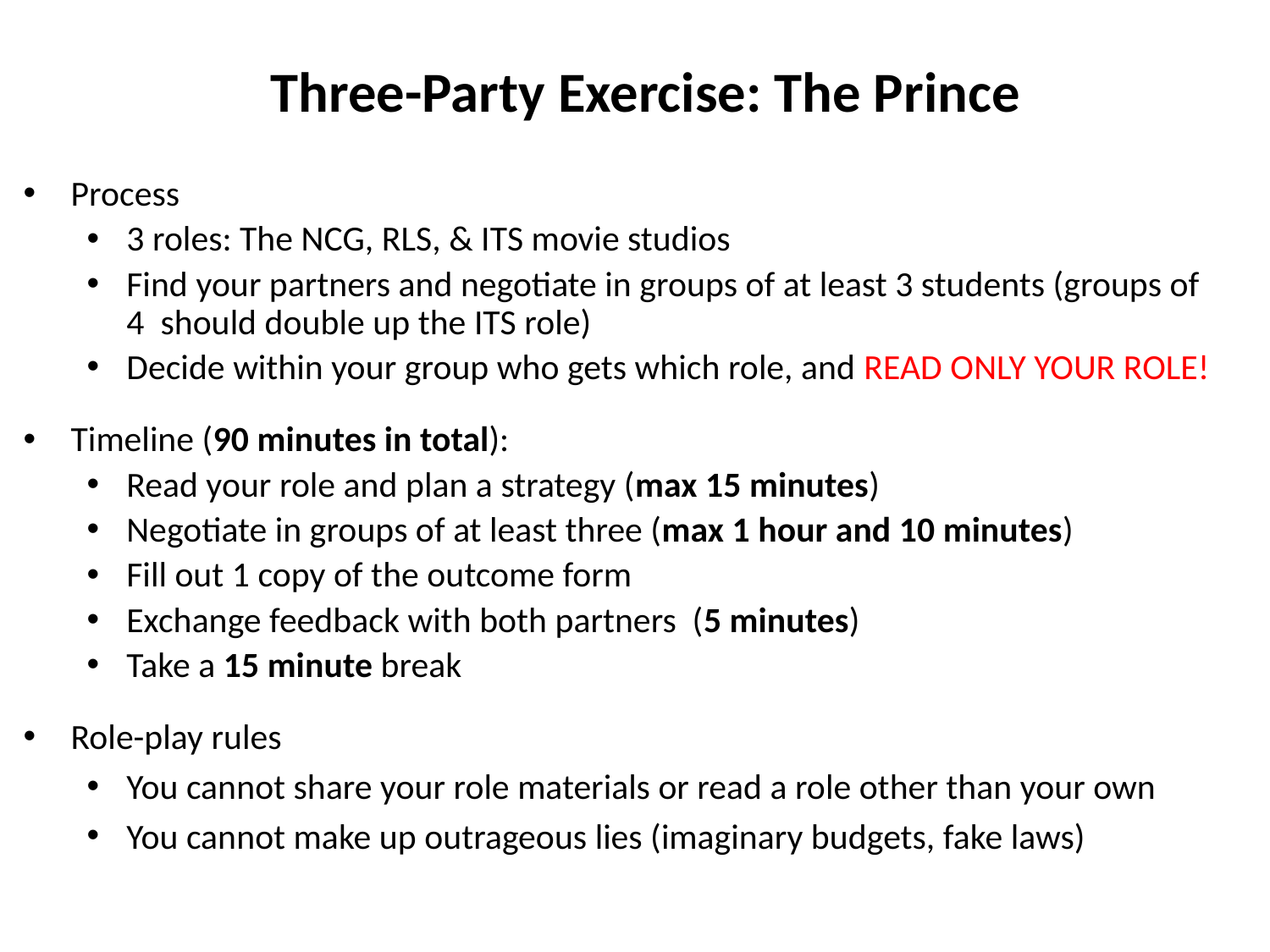

Three-Party Exercise: The Prince
Process
3 roles: The NCG, RLS, & ITS movie studios
Find your partners and negotiate in groups of at least 3 students (groups of 4  should double up the ITS role)
Decide within your group who gets which role, and READ ONLY YOUR ROLE!

Timeline (90 minutes in total):
Read your role and plan a strategy (max 15 minutes)
Negotiate in groups of at least three (max 1 hour and 10 minutes)
Fill out 1 copy of the outcome form
Exchange feedback with both partners  (5 minutes)
Take a 15 minute break

Role-play rules
You cannot share your role materials or read a role other than your own
You cannot make up outrageous lies (imaginary budgets, fake laws)